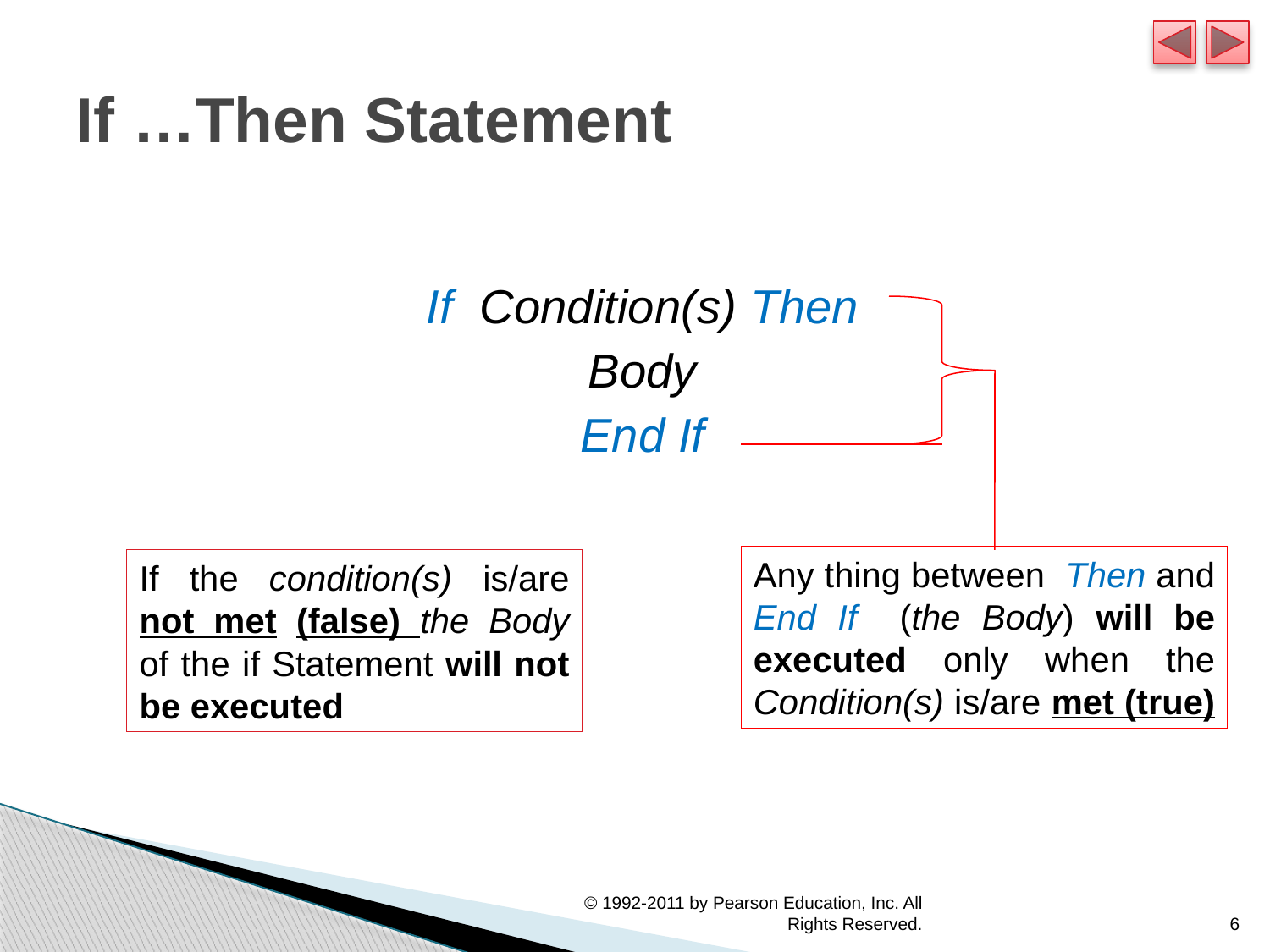

# If …Then Statement

If  Condition(s) Then
Body
End If

Any thing between  Then and End If  (the Body) will be executed only when the Condition(s) is/are met (true)
If the condition(s) is/are not met (false) the Body of the if Statement will not be executed
© 1992-2011 by Pearson Education, Inc. All Rights Reserved.
6